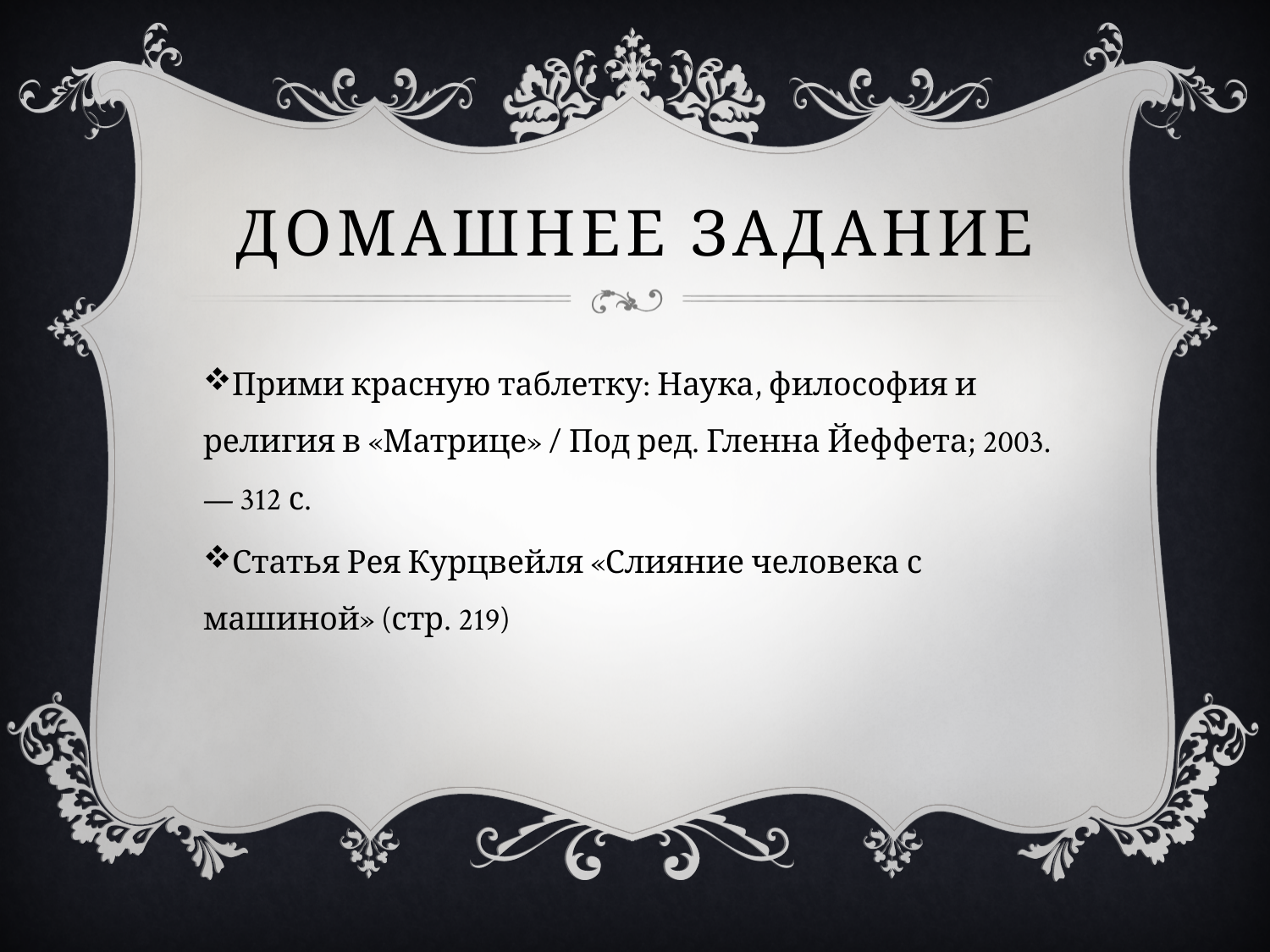

# Домашнее задание
Прими красную таблетку: Наука, философия и религия в «Матрице» / Под ред. Гленна Йеффета; 2003. — 312 с.
Статья Рея Курцвейля «Слияние человека с машиной» (стр. 219)